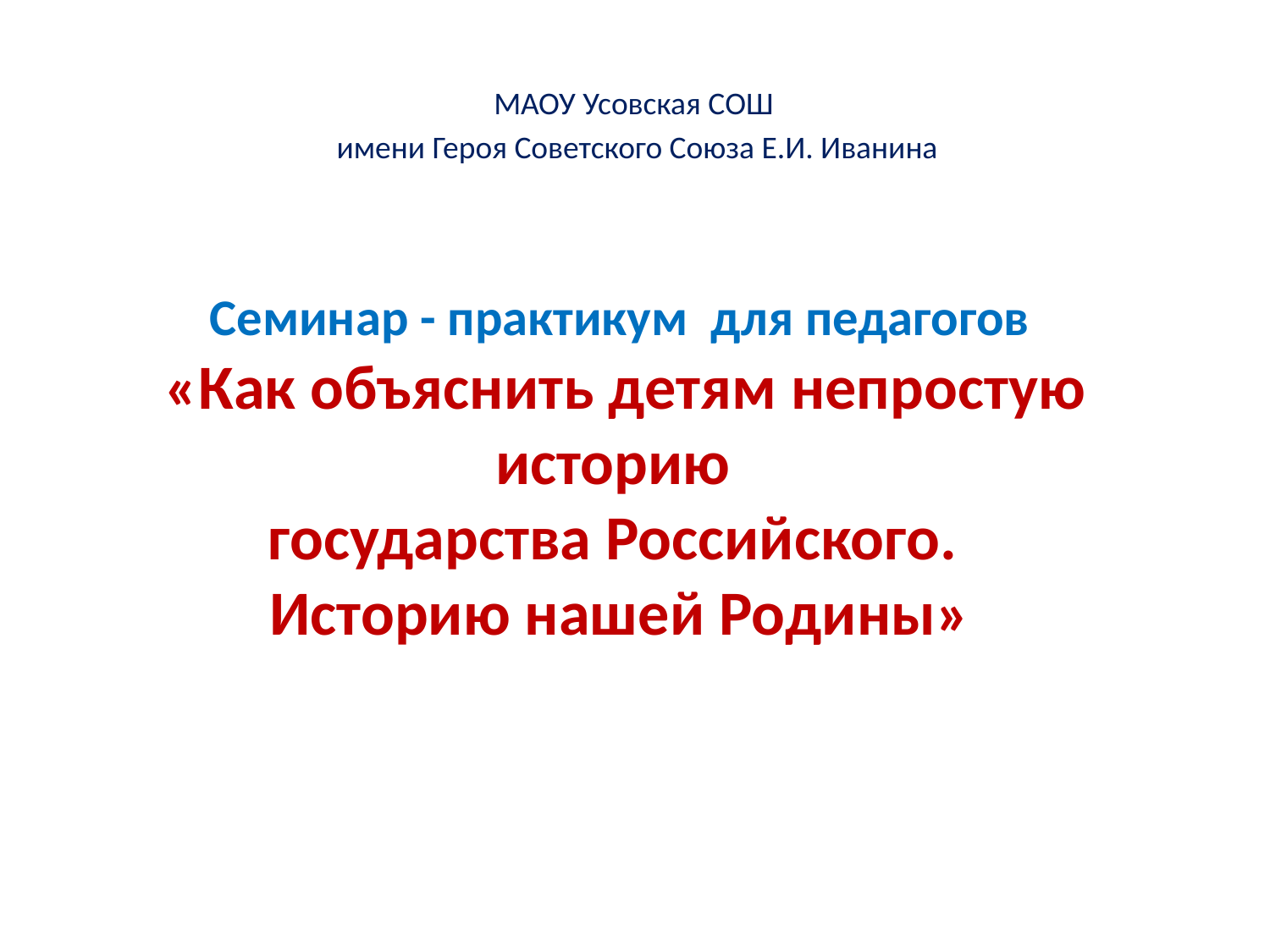

МАОУ Усовская СОШ
имени Героя Советского Союза Е.И. Иванина
# Cеминар - практикум  для педагогов  «Как объяснить детям непростую историю государства Российского. Историю нашей Родины»